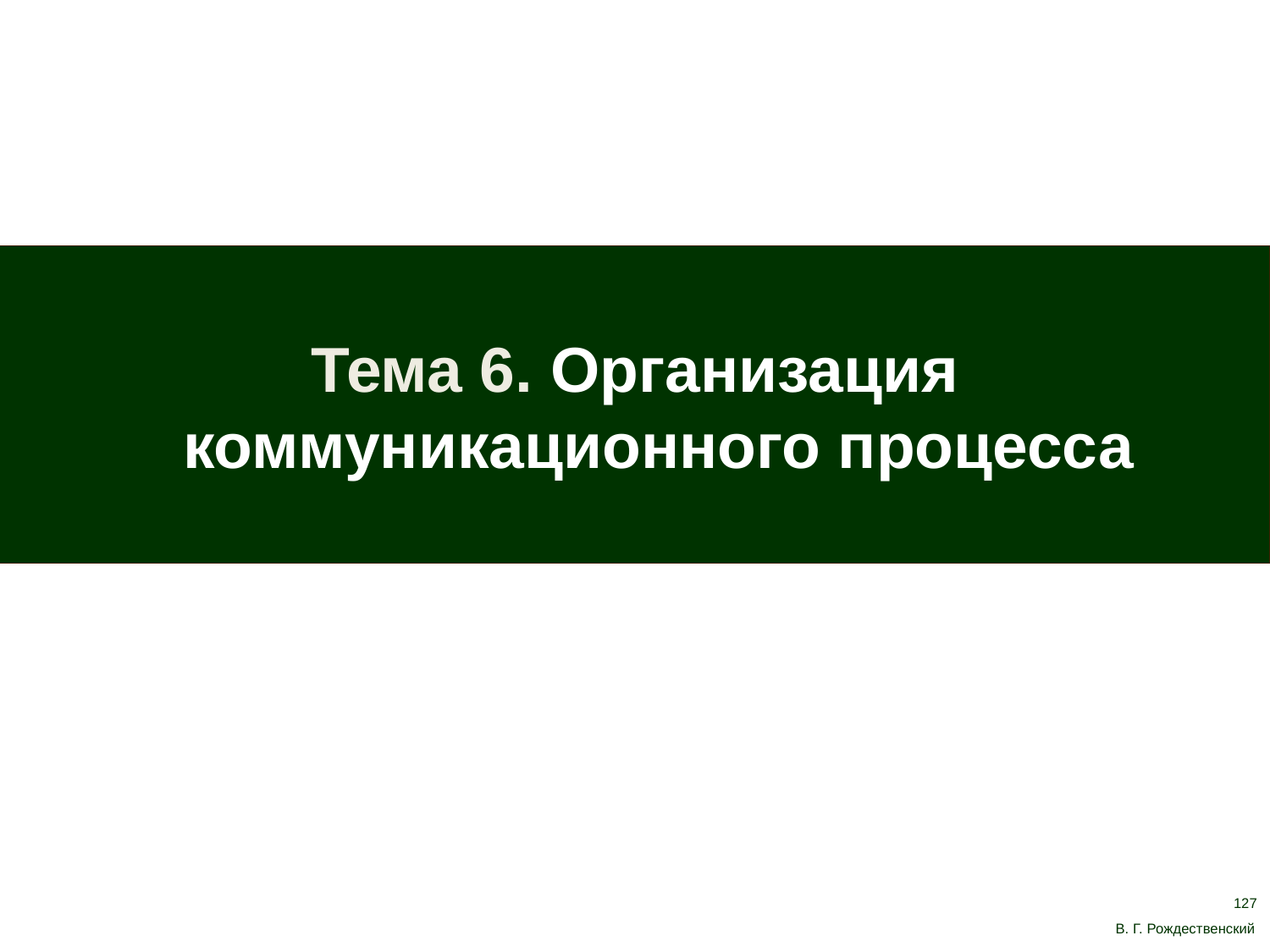

Тема 6. Организация коммуникационного процесса

127
В. Г. Рождественский